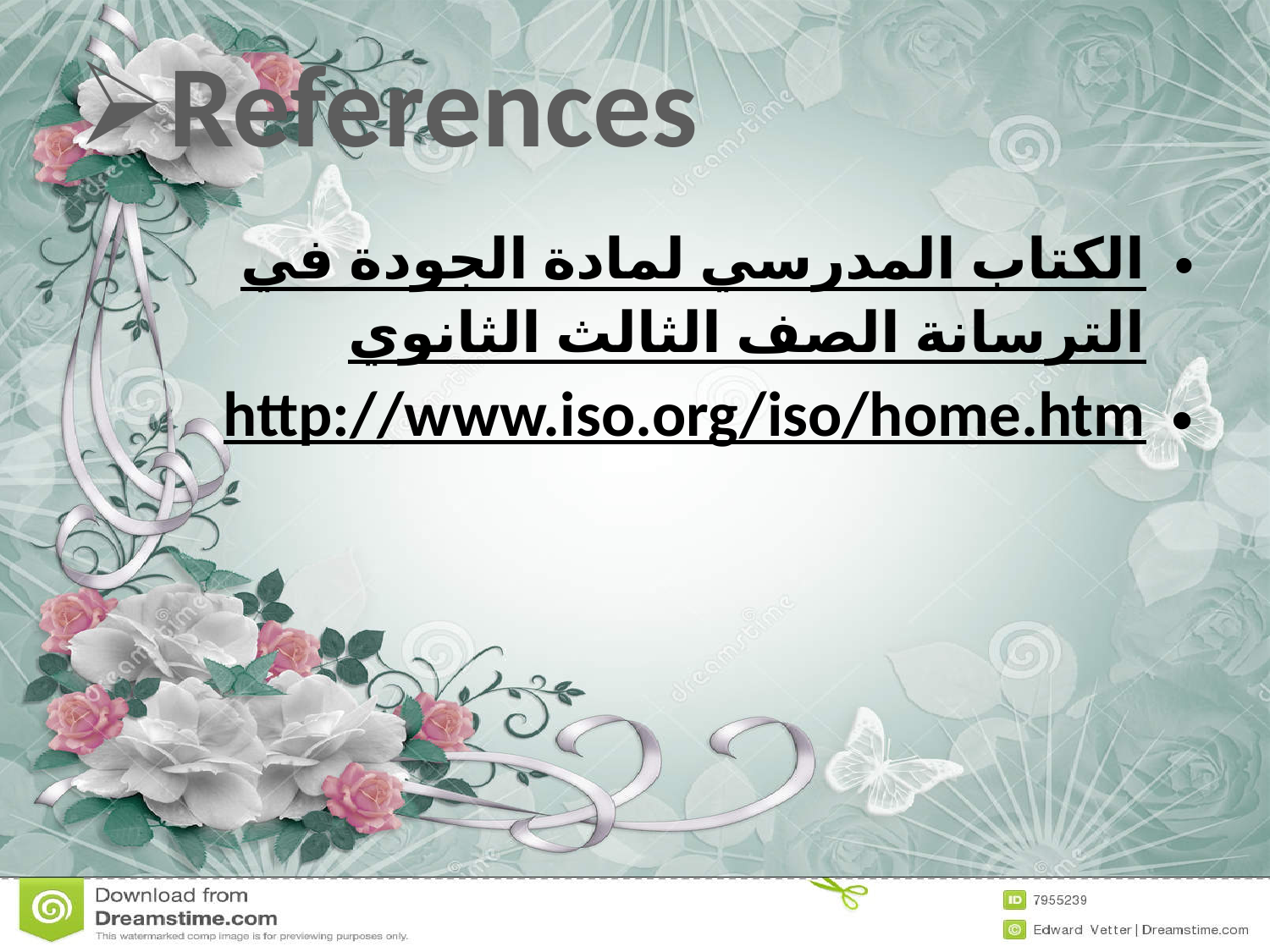

# References
الكتاب المدرسي لمادة الجودة في الترسانة الصف الثالث الثانوي
http://www.iso.org/iso/home.htm